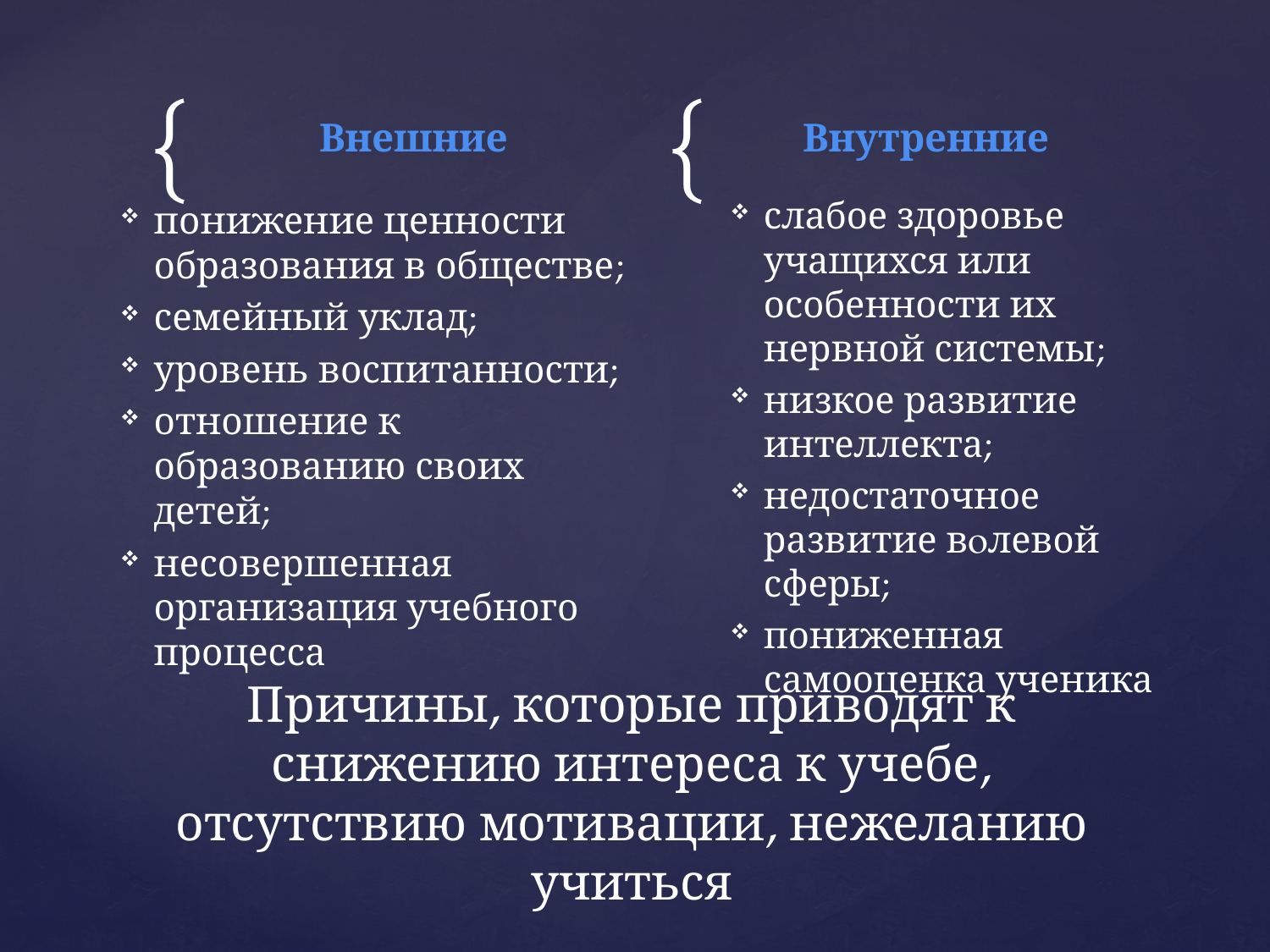

Внешние
Внутренние
слабое здоровье учащихся или особенности их нервной системы;
низкое развитие интеллекта;
недостаточное развитие вoлевой сферы;
пониженная самооценка ученика
понижение ценности образования в обществе;
семейный уклад;
уровень воспитанности;
отношение к образованию своих детей;
несовершенная организация учебного процесса
# Причины, которые приводят к снижению интереса к учебе, отсутствию мотивации, нежеланию учиться